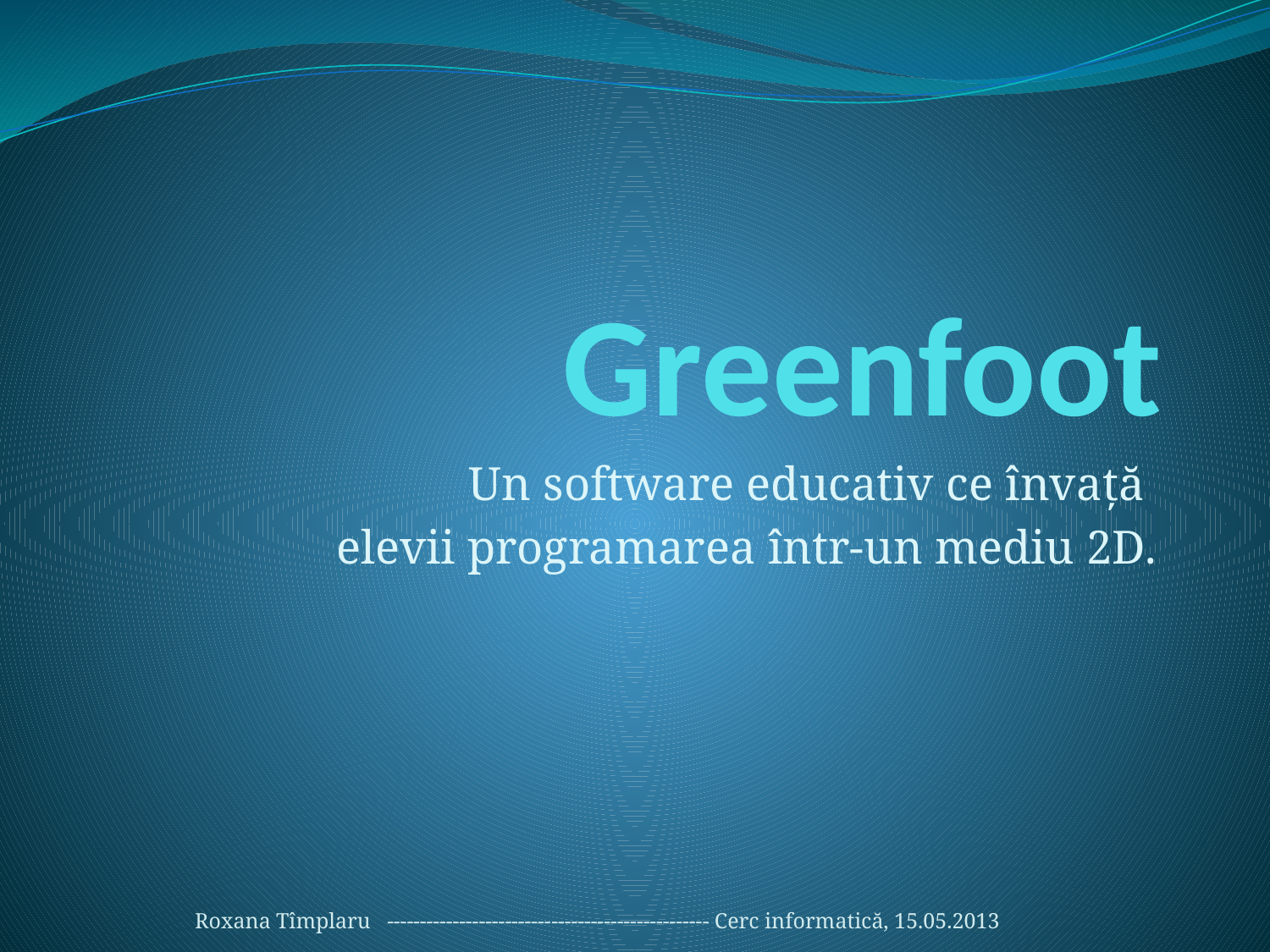

# Greenfoot
Un software educativ ce învaţă
elevii programarea într-un mediu 2D.
Roxana Tîmplaru   ------------------------------------------------- Cerc informatică, 15.05.2013